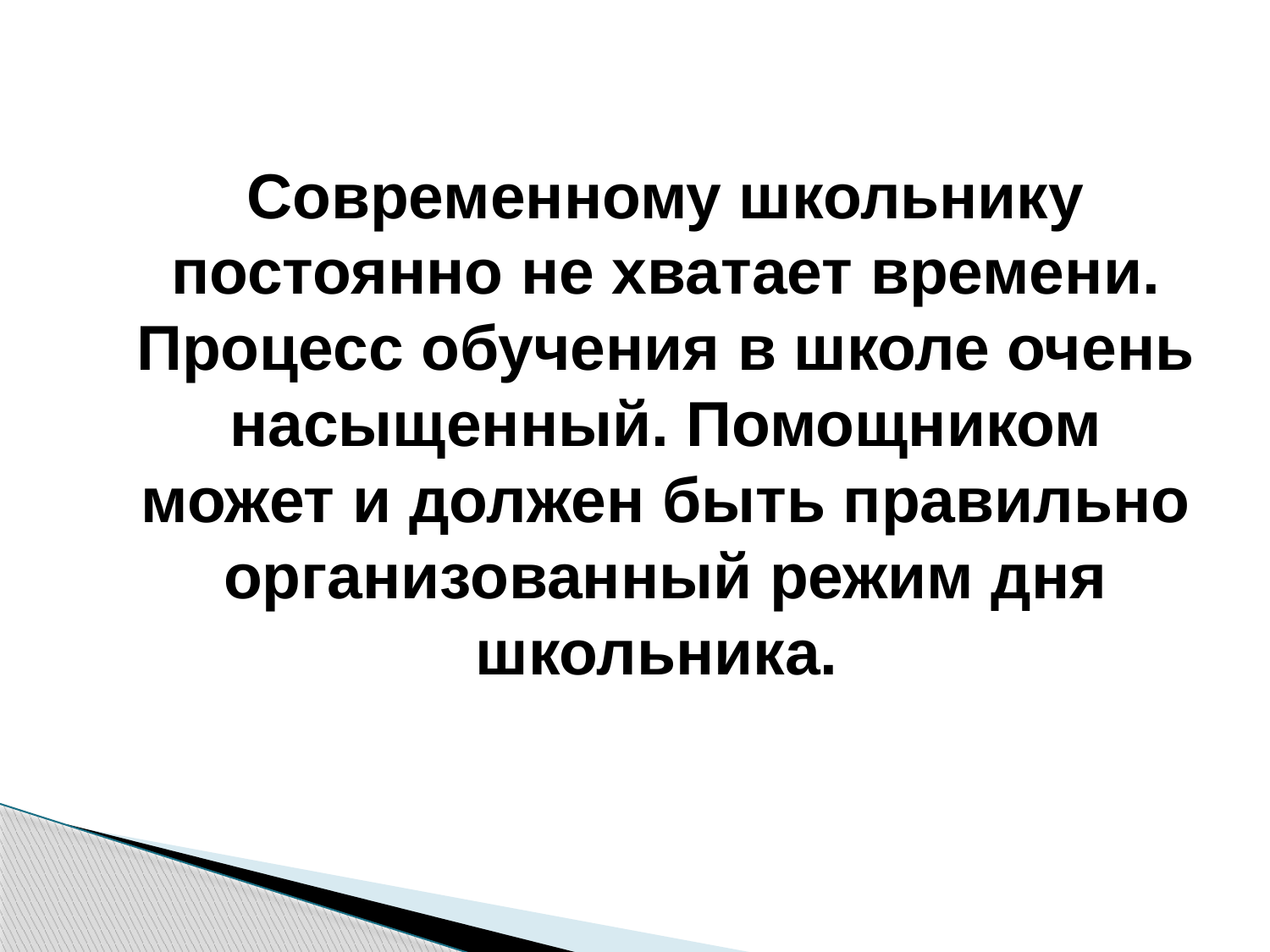

Современному школьнику постоянно не хватает времени. Процесс обучения в школе очень насыщенный. Помощником может и должен быть правильно организованный режим дня школьника.